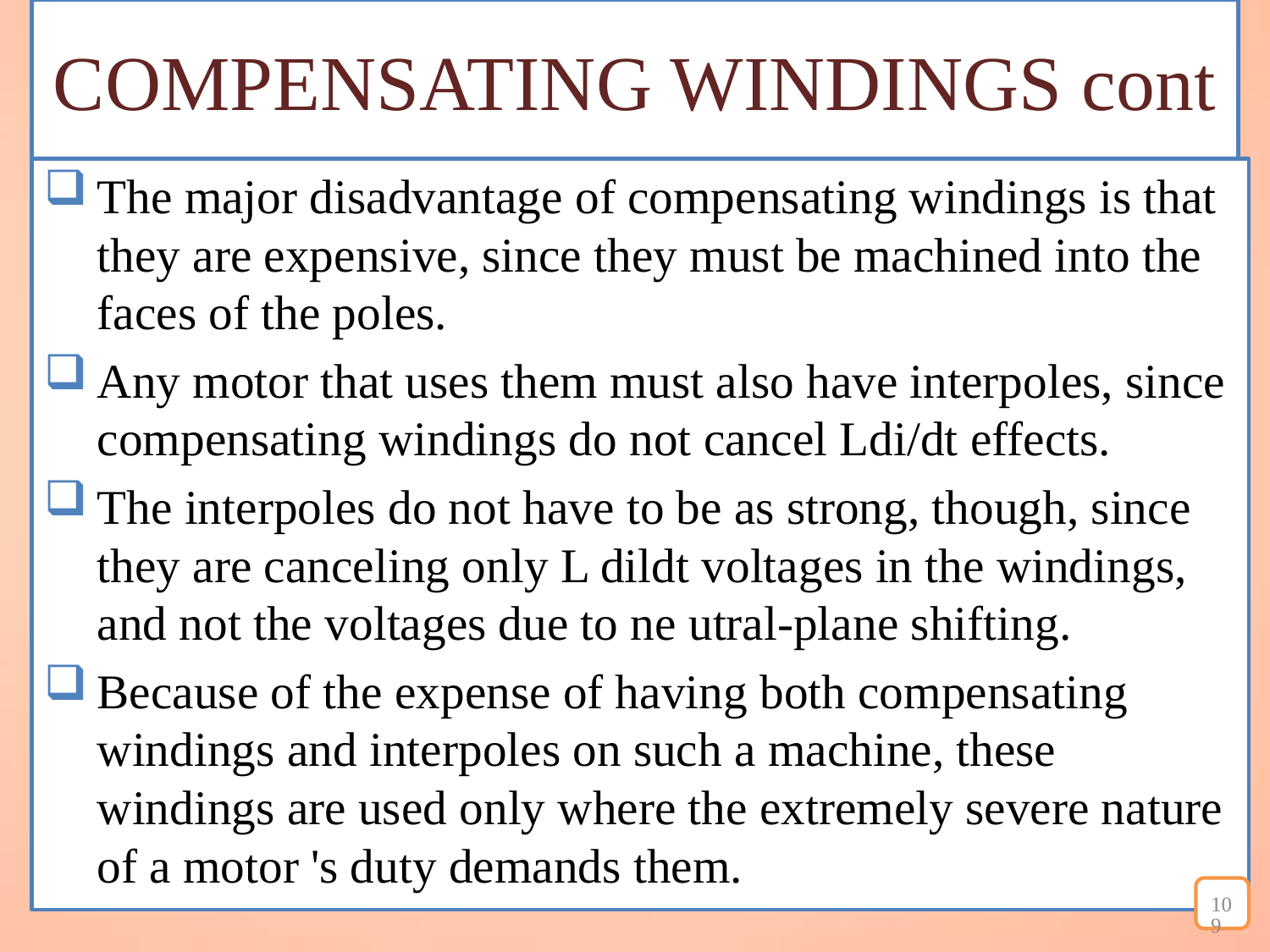

# COMPENSATING WINDINGS cont
The major disadvantage of compensating windings is that they are expensive, since they must be machined into the faces of the poles.
Any motor that uses them must also have interpoles, since compensating windings do not cancel Ldi/dt effects.
The interpoles do not have to be as strong, though, since they are canceling only L dildt voltages in the windings, and not the voltages due to ne utral-plane shifting.
Because of the expense of having both compensating windings and interpoles on such a machine, these windings are used only where the extremely severe nature of a motor 's duty demands them.
109